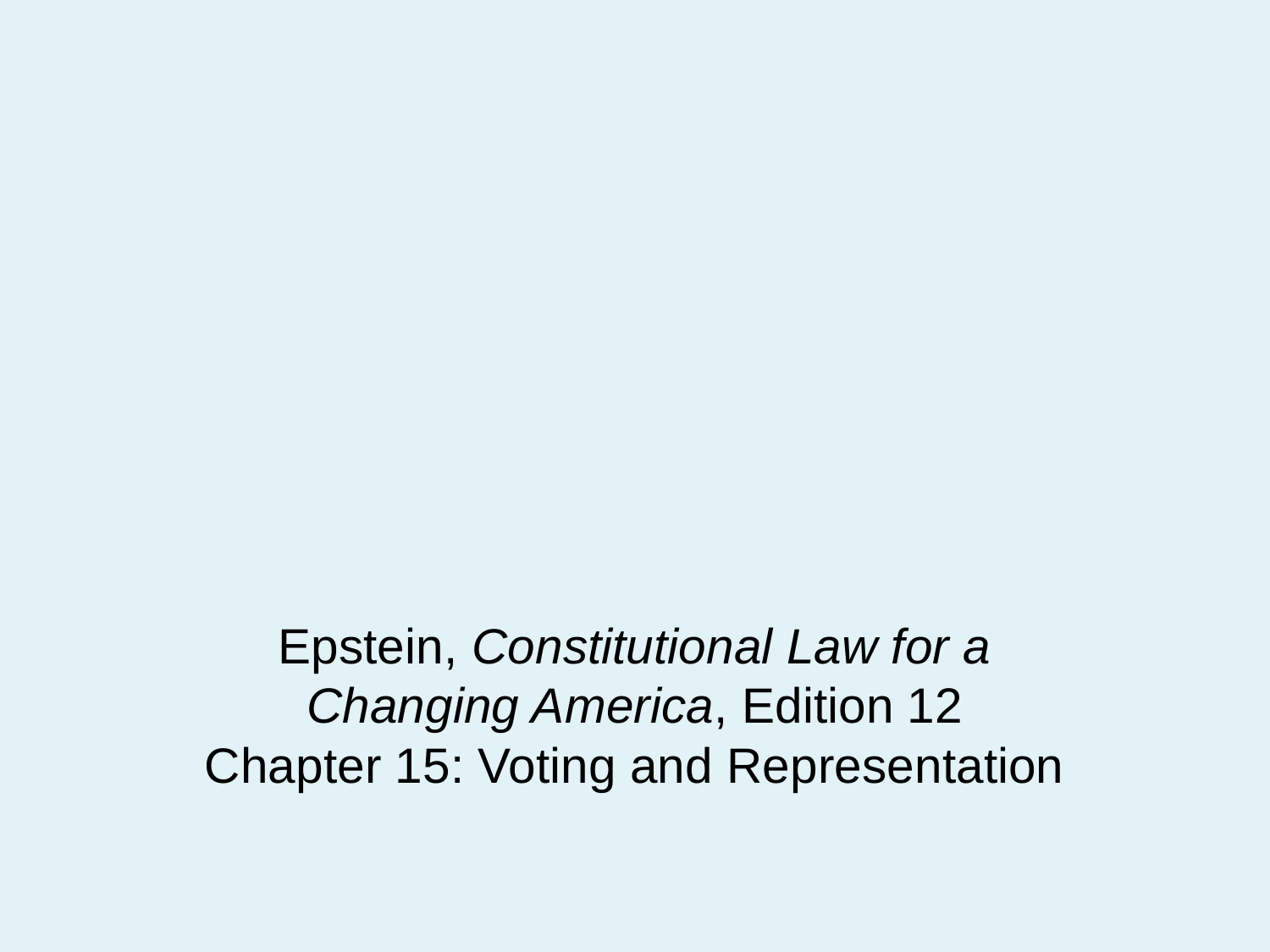

# Epstein, Constitutional Law for a Changing America, Edition 12 Chapter 15: Voting and Representation